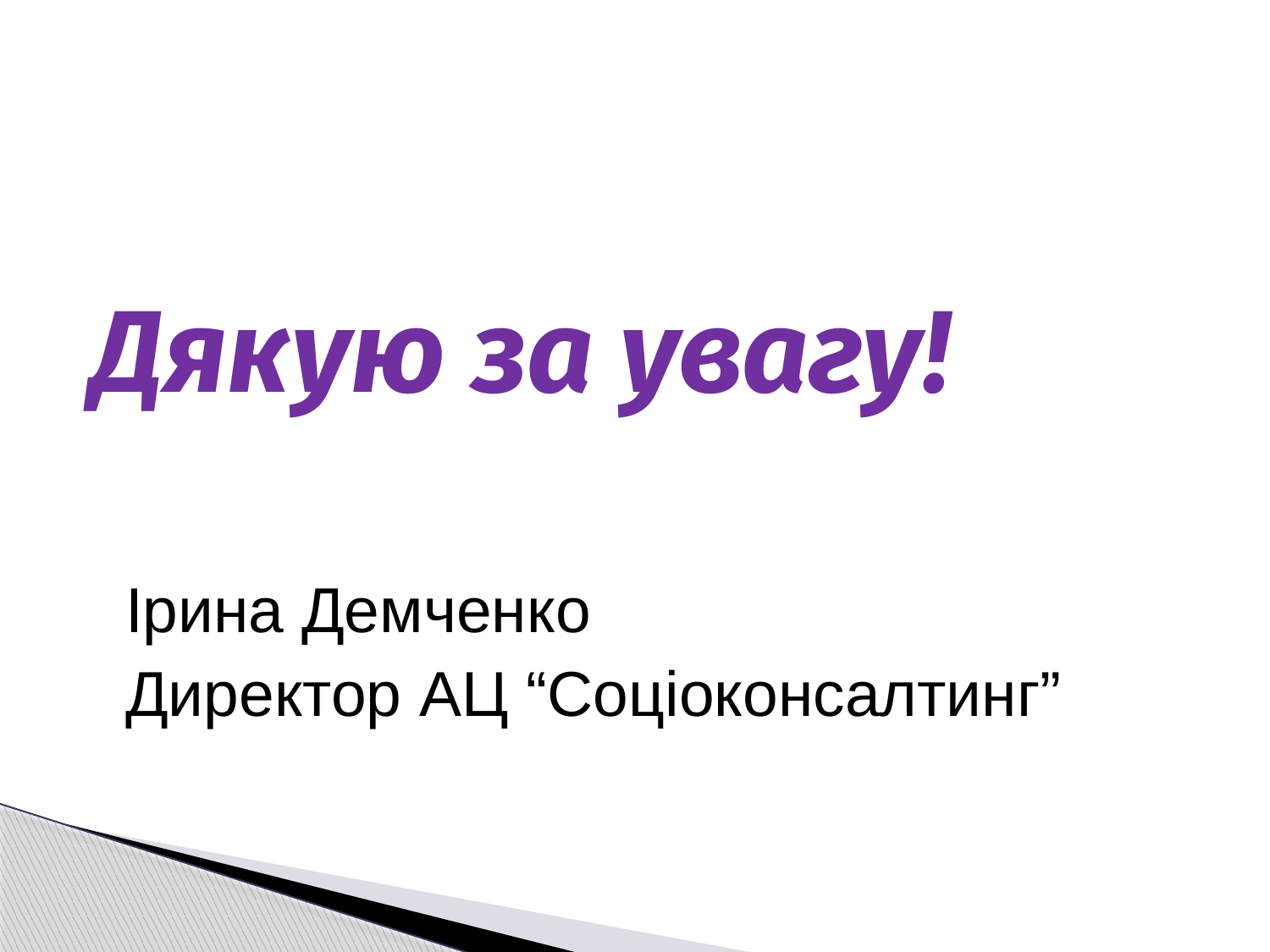

#

Дякую за увагу!

Ірина Демченко
Директор АЦ “Соціоконсалтинг”